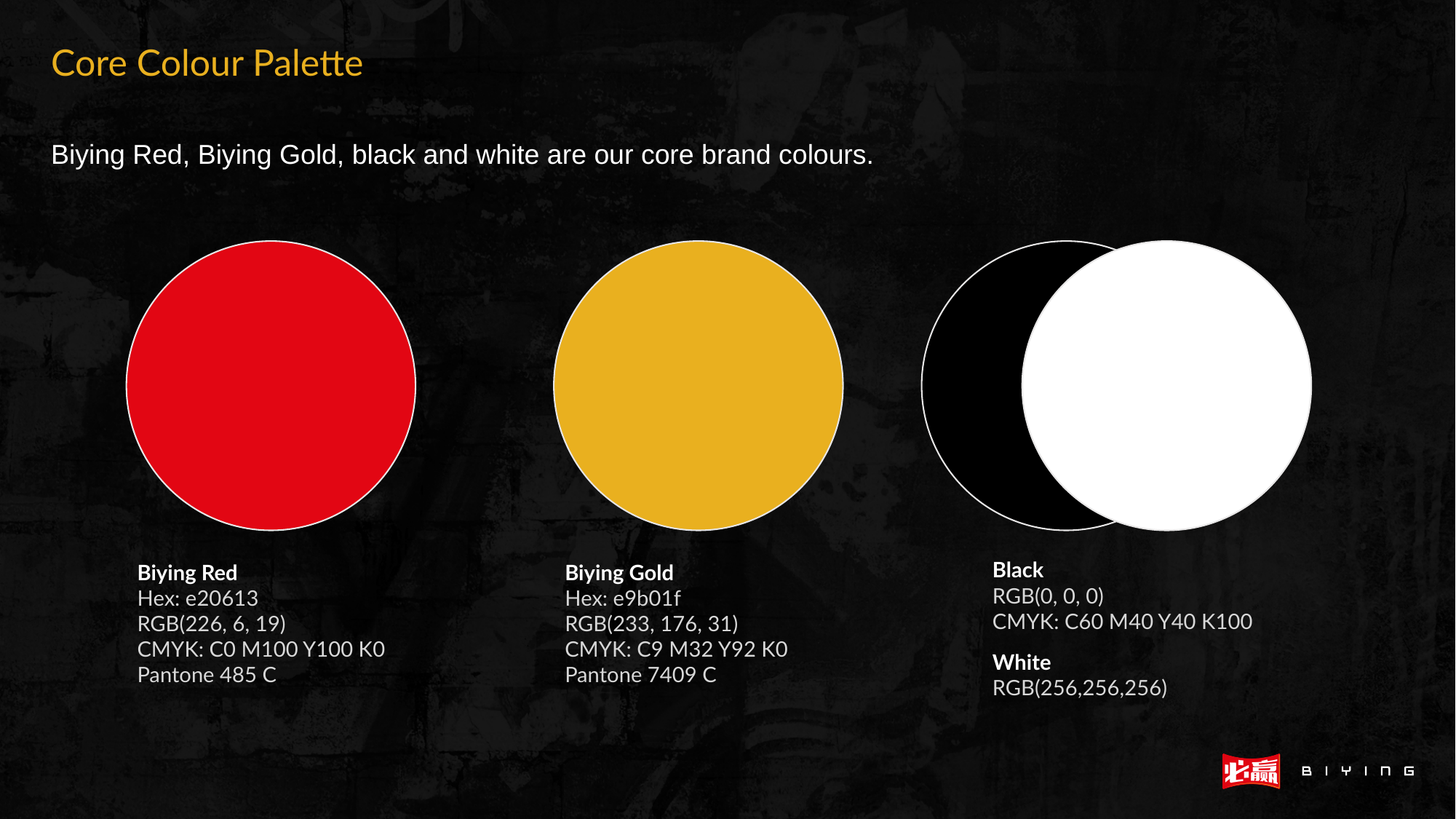

Core Colour Palette
Biying Red, Biying Gold, black and white are our core brand colours.

Black
RGB(0, 0, 0)
CMYK: C60 M40 Y40 K100
White
RGB(256,256,256)

Biying Red
Hex: e20613
RGB(226, 6, 19)
CMYK: C0 M100 Y100 K0
Pantone 485 C
Biying Gold
Hex: e9b01f
RGB(233, 176, 31)
CMYK: C9 M32 Y92 K0
Pantone 7409 C